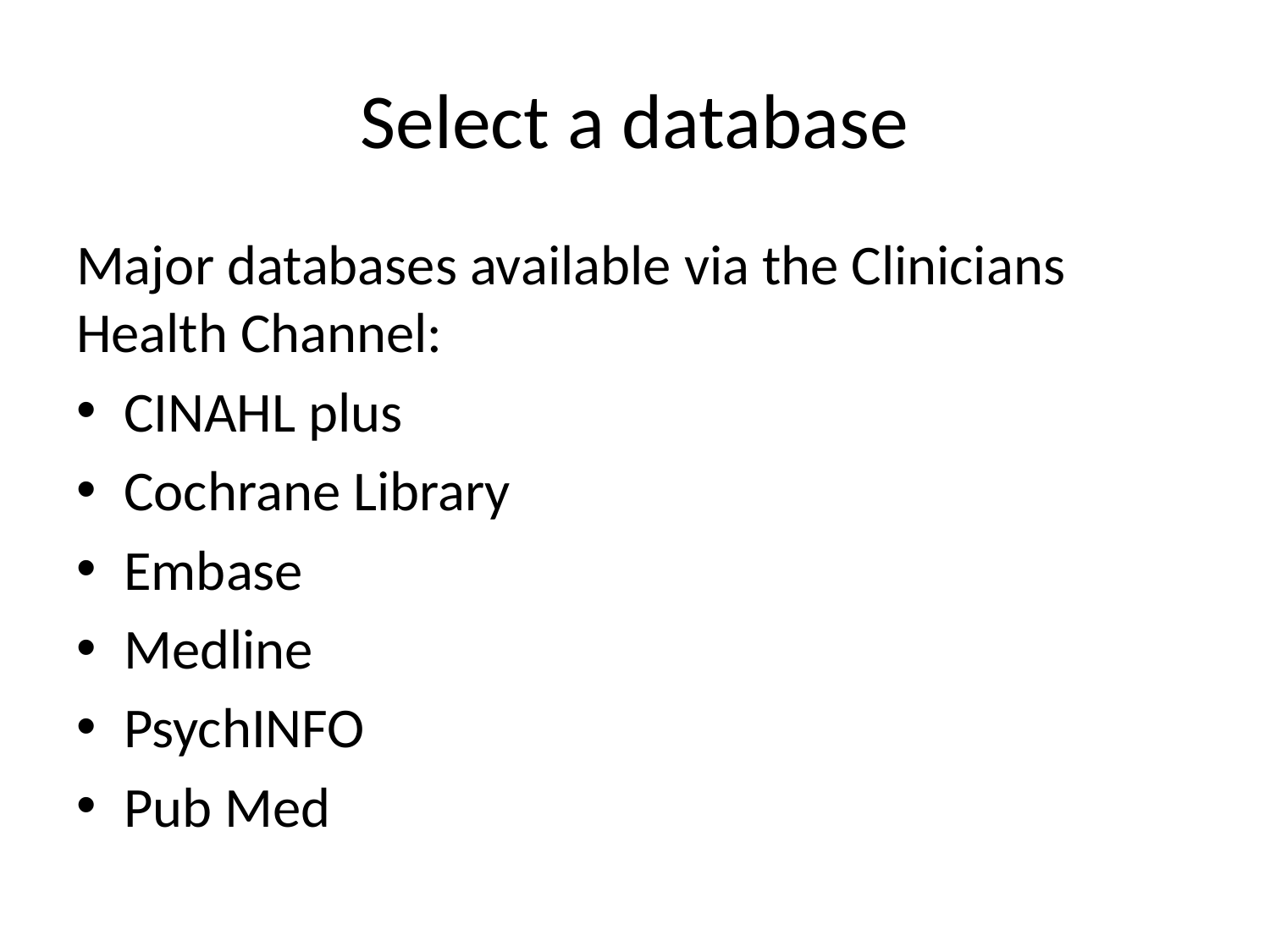

# Select a database
Major databases available via the Clinicians Health Channel:
CINAHL plus
Cochrane Library
Embase
Medline
PsychINFO
Pub Med